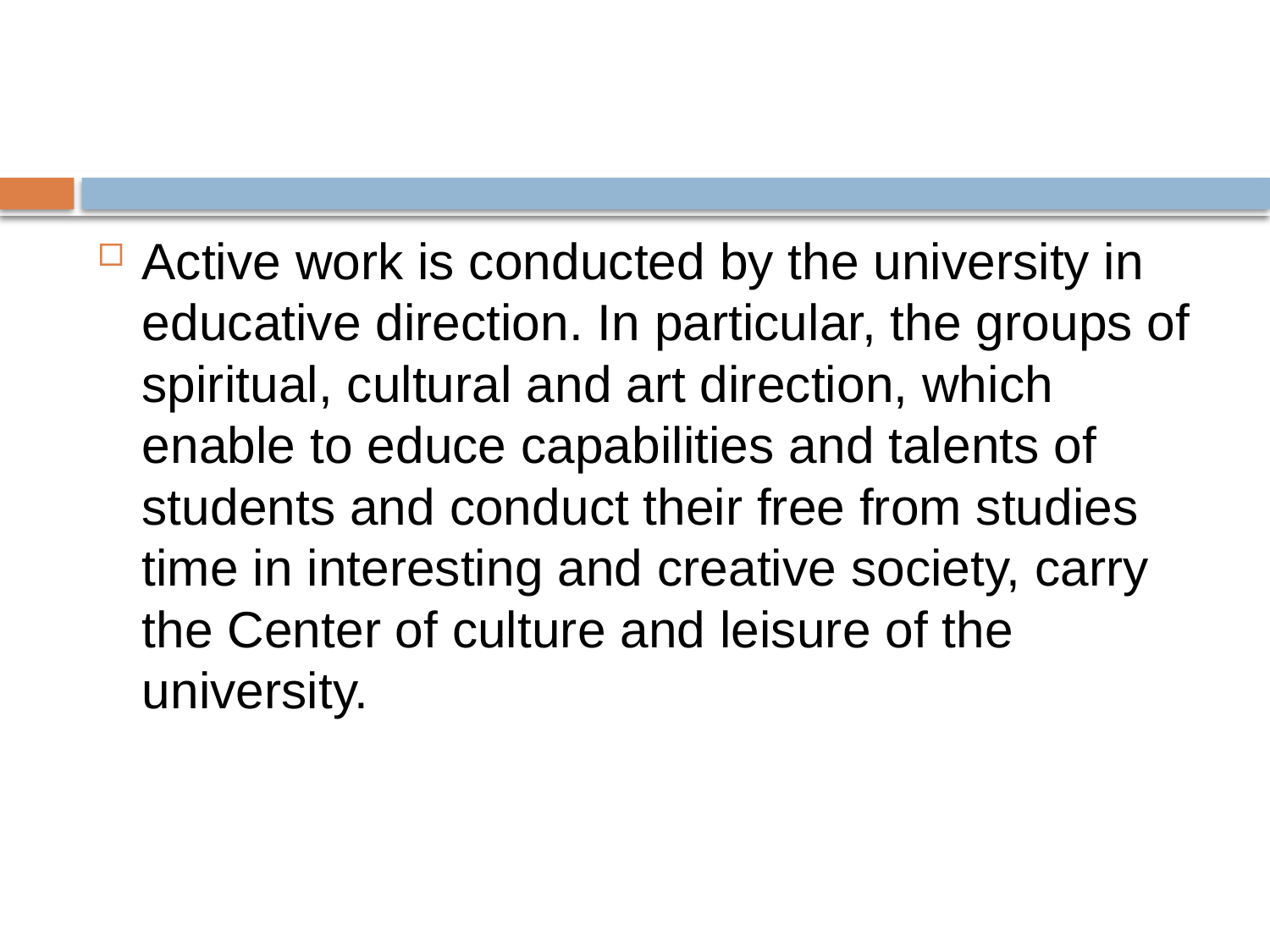

#
Active work is conducted by the university in educative direction. In particular, the groups of spiritual, cultural and art direction, which enable to educe capabilities and talents of students and conduct their free from studies time in interesting and creative society, carry the Center of culture and leisure of the university.